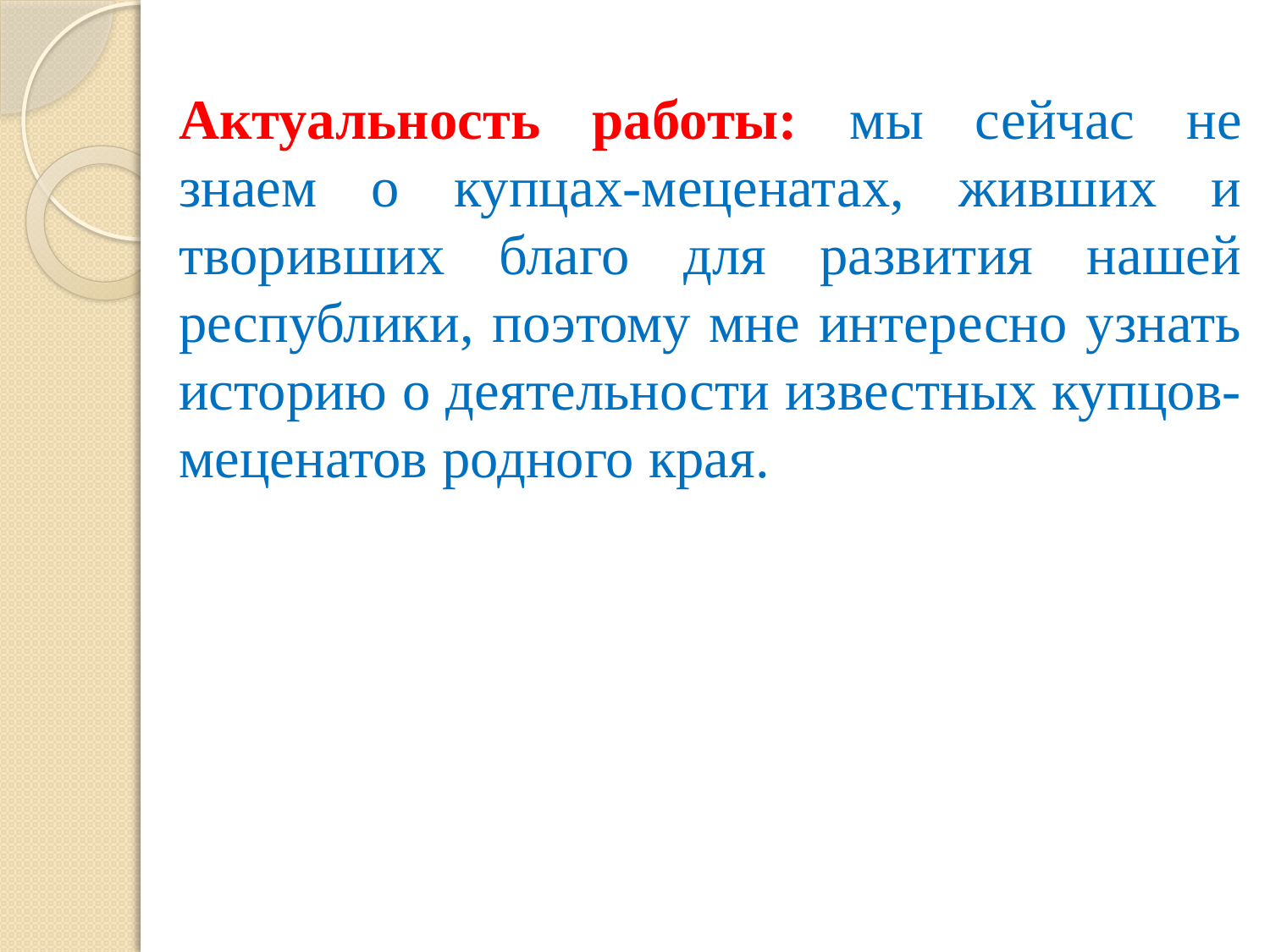

Актуальность работы: мы сейчас не знаем о купцах-меценатах, живших и творивших благо для развития нашей республики, поэтому мне интересно узнать историю о деятельности известных купцов-меценатов родного края.